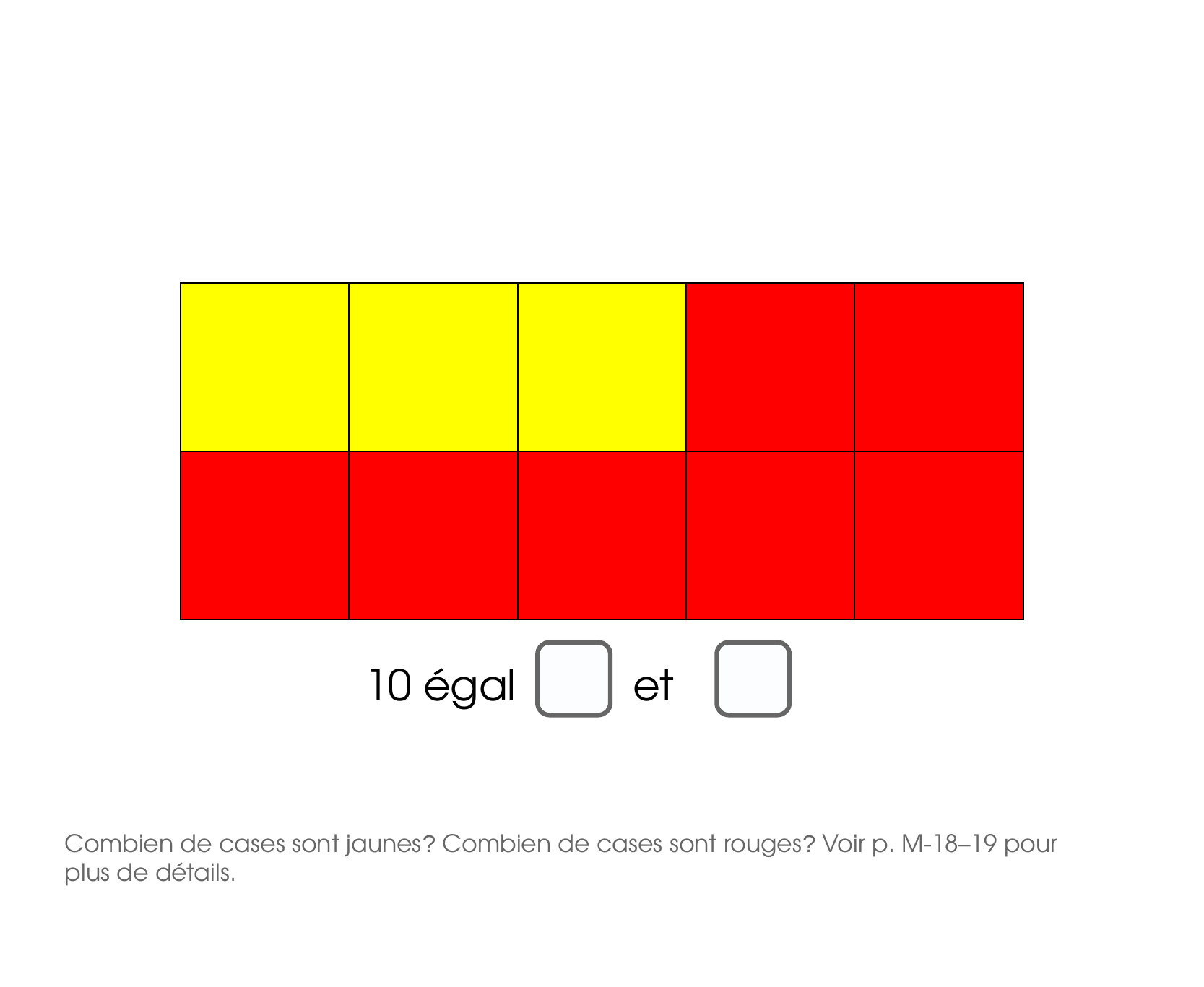

|  |  |  |  |  |
| --- | --- | --- | --- | --- |
|  |  |  |  |  |

10 égal          et
Combien de cases sont jaunes? Combien de cases sont rouges? Voir p. M-18–19 pour plus de détails.